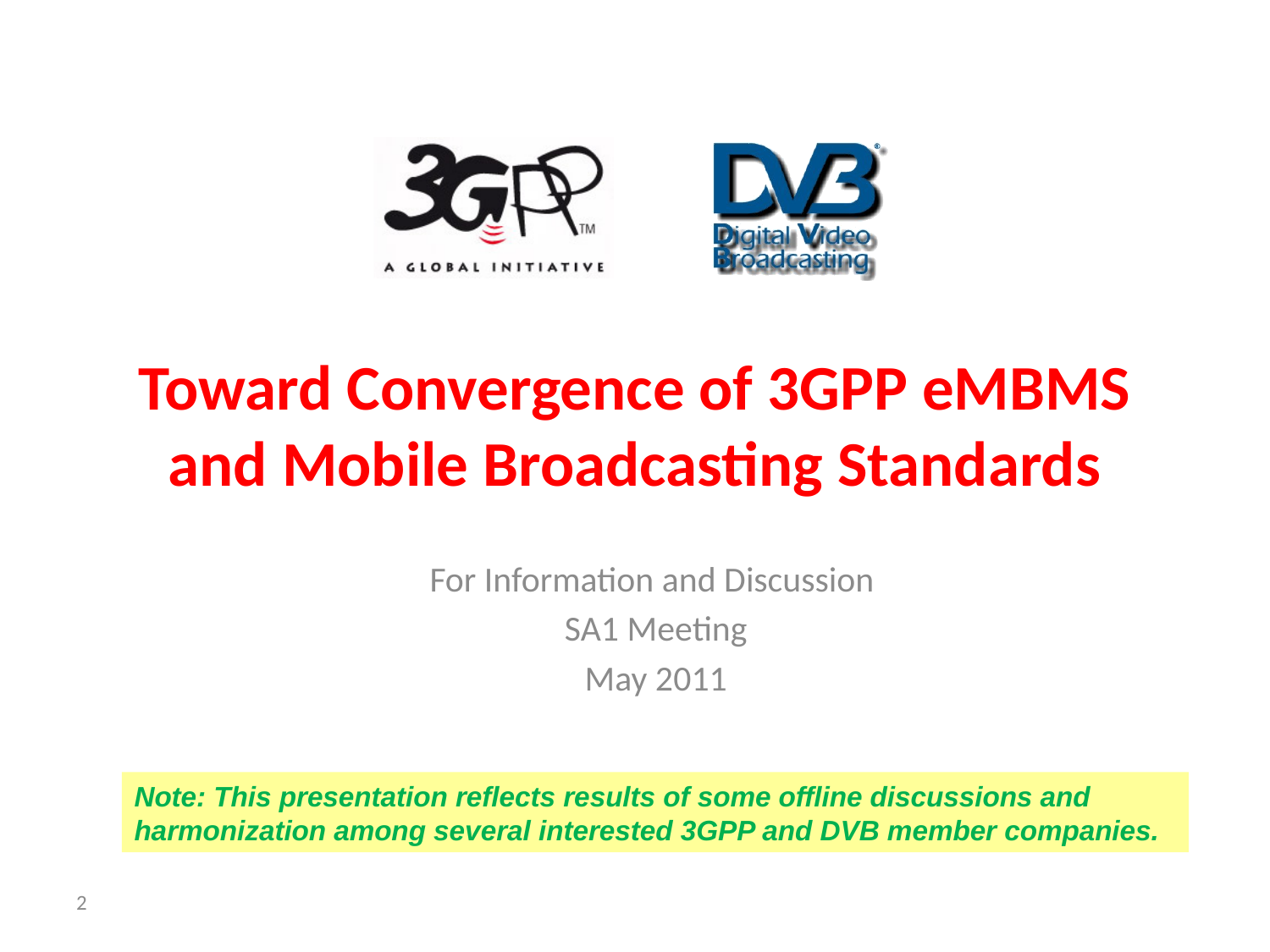

# Toward Convergence of 3GPP eMBMS and Mobile Broadcasting Standards
For Information and Discussion
SA1 Meeting
May 2011
Note: This presentation reflects results of some offline discussions and
harmonization among several interested 3GPP and DVB member companies.
2